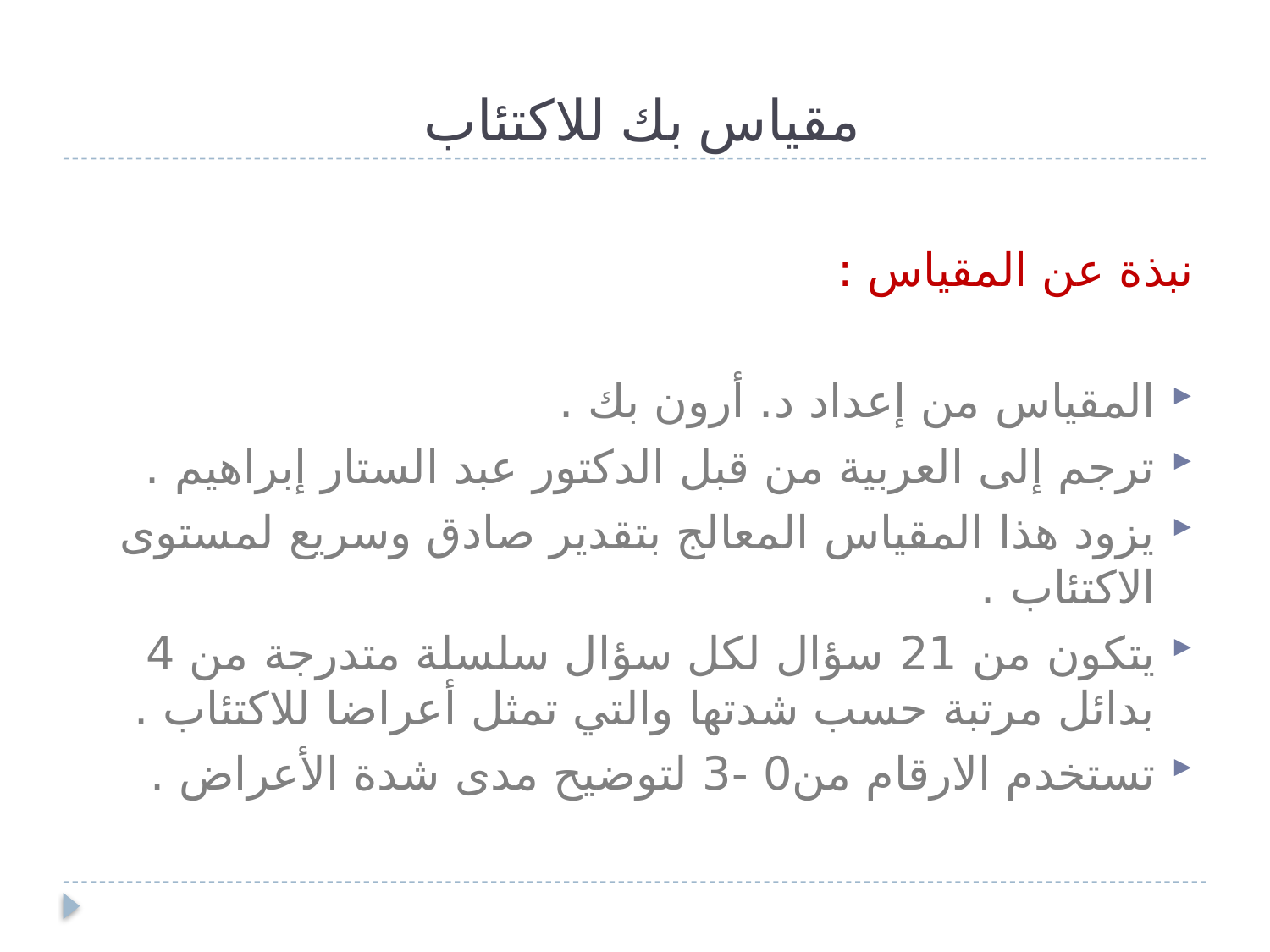

# مقياس بك للاكتئاب

نبذة عن المقياس :

المقياس من إعداد د. أرون بك .
ترجم إلى العربية من قبل الدكتور عبد الستار إبراهيم .
يزود هذا المقياس المعالج بتقدير صادق وسريع لمستوى الاكتئاب .
يتكون من 21 سؤال لكل سؤال سلسلة متدرجة من 4 بدائل مرتبة حسب شدتها والتي تمثل أعراضا للاكتئاب .
تستخدم الارقام من0 -3 لتوضيح مدى شدة الأعراض .